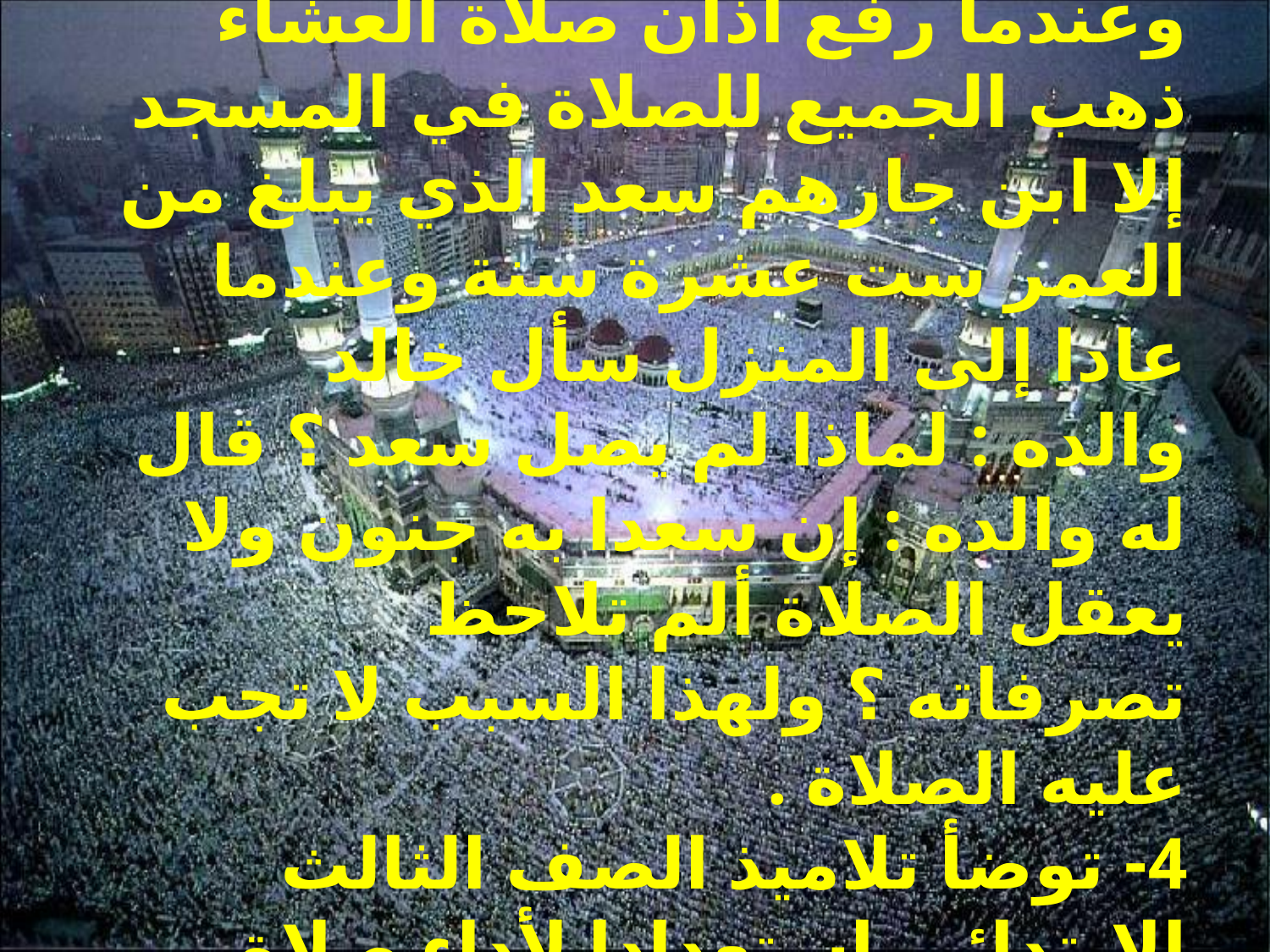

3- زار خالد ووالده جارهم الجديد وعندما رفع أذان صلاة العشاء ذهب الجميع للصلاة في المسجد إلا ابن جارهم سعد الذي يبلغ من العمر ست عشرة سنة وعندما عادا إلى المنزل سأل خالد والده : لماذا لم يصل سعد ؟ قال له والده : إن سعدا به جنون ولا يعقل الصلاة ألم تلاحظ تصرفاته ؟ ولهذا السبب لا تجب عليه الصلاة .
4- توضأ تلاميذ الصف الثالث الابتدائي استعدادا لأداء صلاة الظهر .